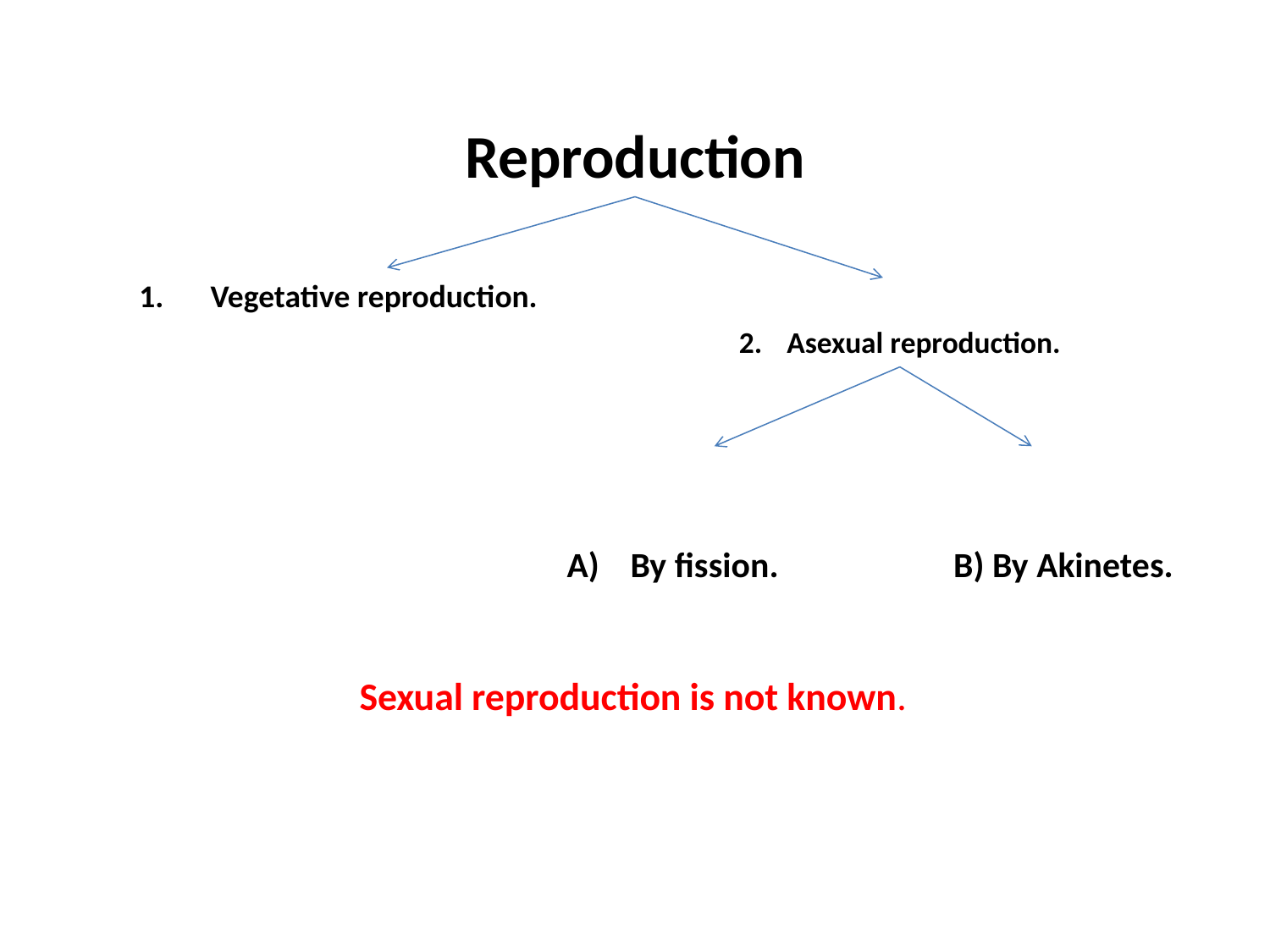

# Reproduction

Vegetative reproduction.

Asexual reproduction.

By fission.

B) By Akinetes.

Sexual reproduction is not known.